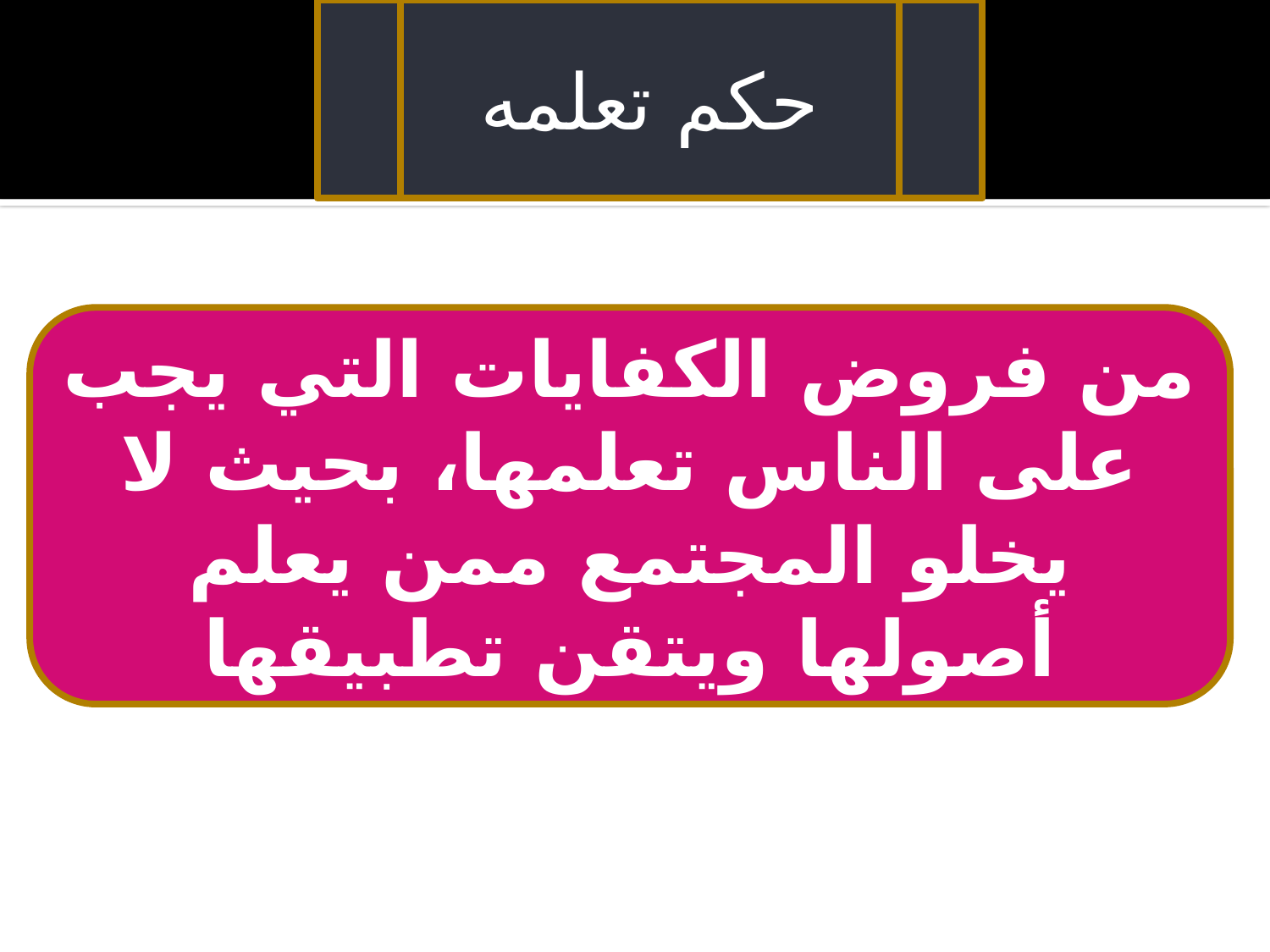

حكم تعلمه
من فروض الكفايات التي يجب على الناس تعلمها، بحيث لا يخلو المجتمع ممن يعلم أصولها ويتقن تطبيقها